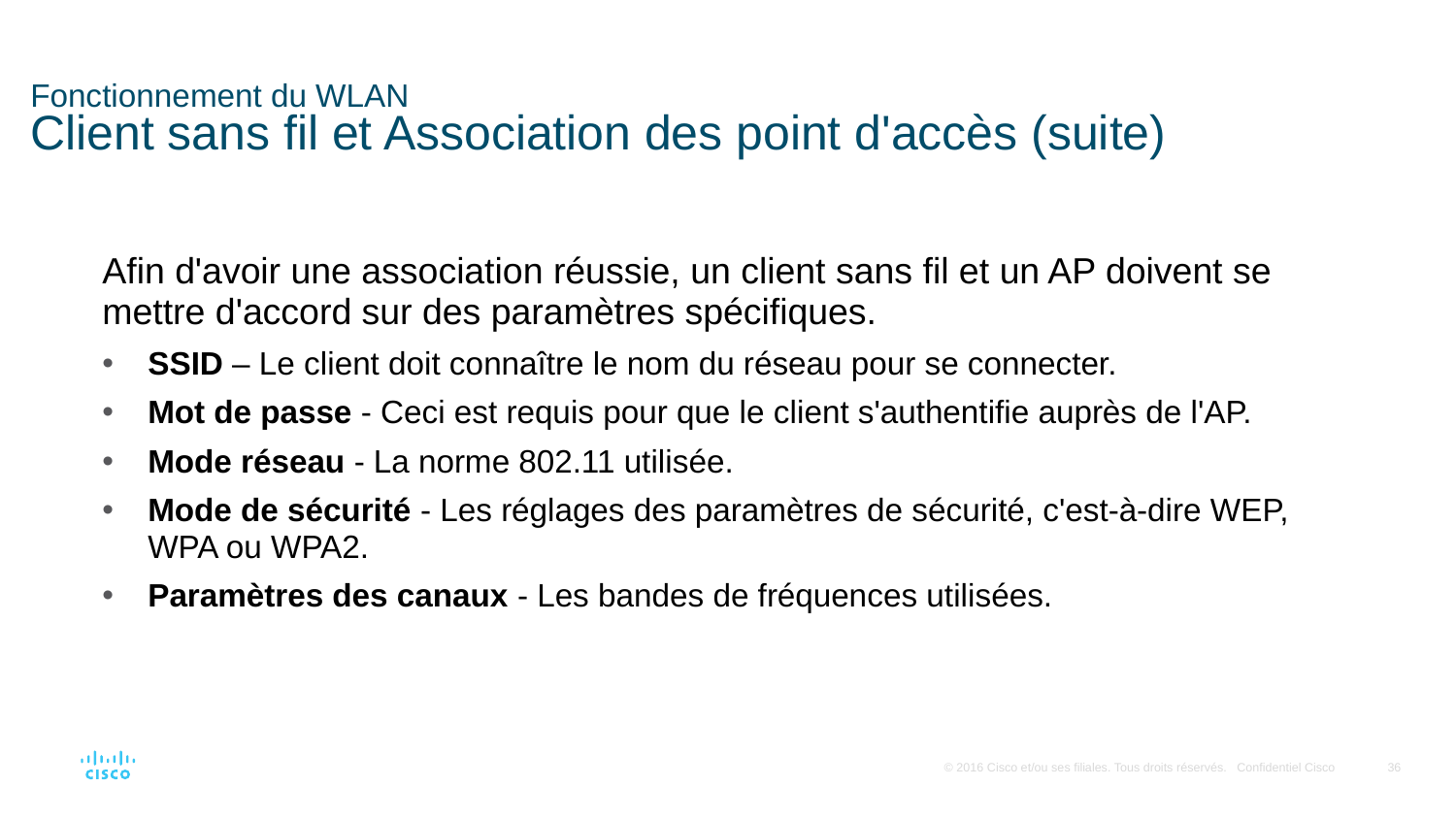

# Fonctionnement du WLAN Client sans fil et Association des point d'accès (suite)
Afin d'avoir une association réussie, un client sans fil et un AP doivent se mettre d'accord sur des paramètres spécifiques.
SSID – Le client doit connaître le nom du réseau pour se connecter.
Mot de passe - Ceci est requis pour que le client s'authentifie auprès de l'AP.
Mode réseau - La norme 802.11 utilisée.
Mode de sécurité - Les réglages des paramètres de sécurité, c'est-à-dire WEP, WPA ou WPA2.
Paramètres des canaux - Les bandes de fréquences utilisées.